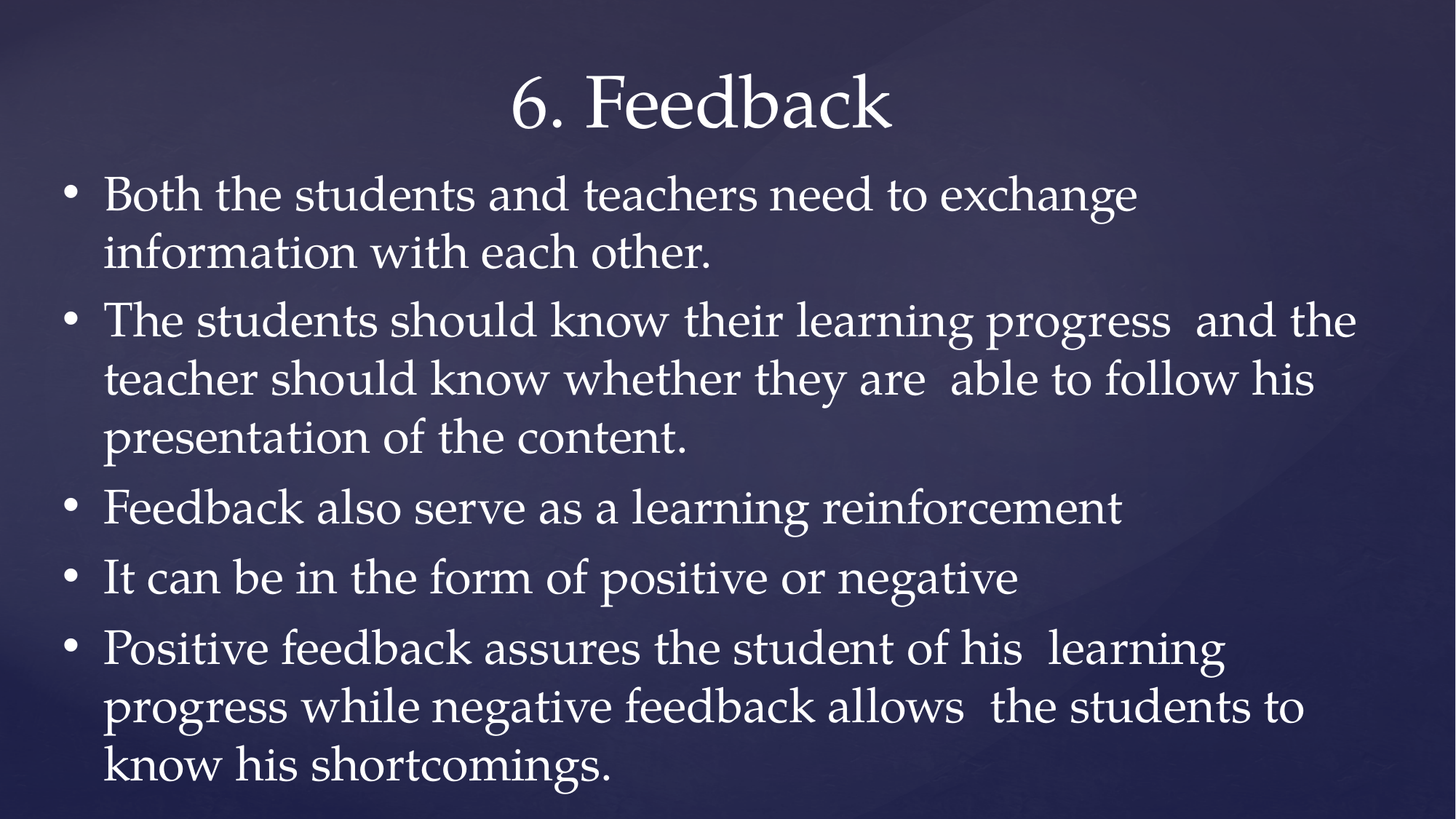

# 6. Feedback
Both the students and teachers need to exchange  information with each other.
The students should know their learning progress  and the teacher should know whether they are  able to follow his presentation of the content.
Feedback also serve as a learning reinforcement
It can be in the form of positive or negative
Positive feedback assures the student of his  learning progress while negative feedback allows  the students to know his shortcomings.